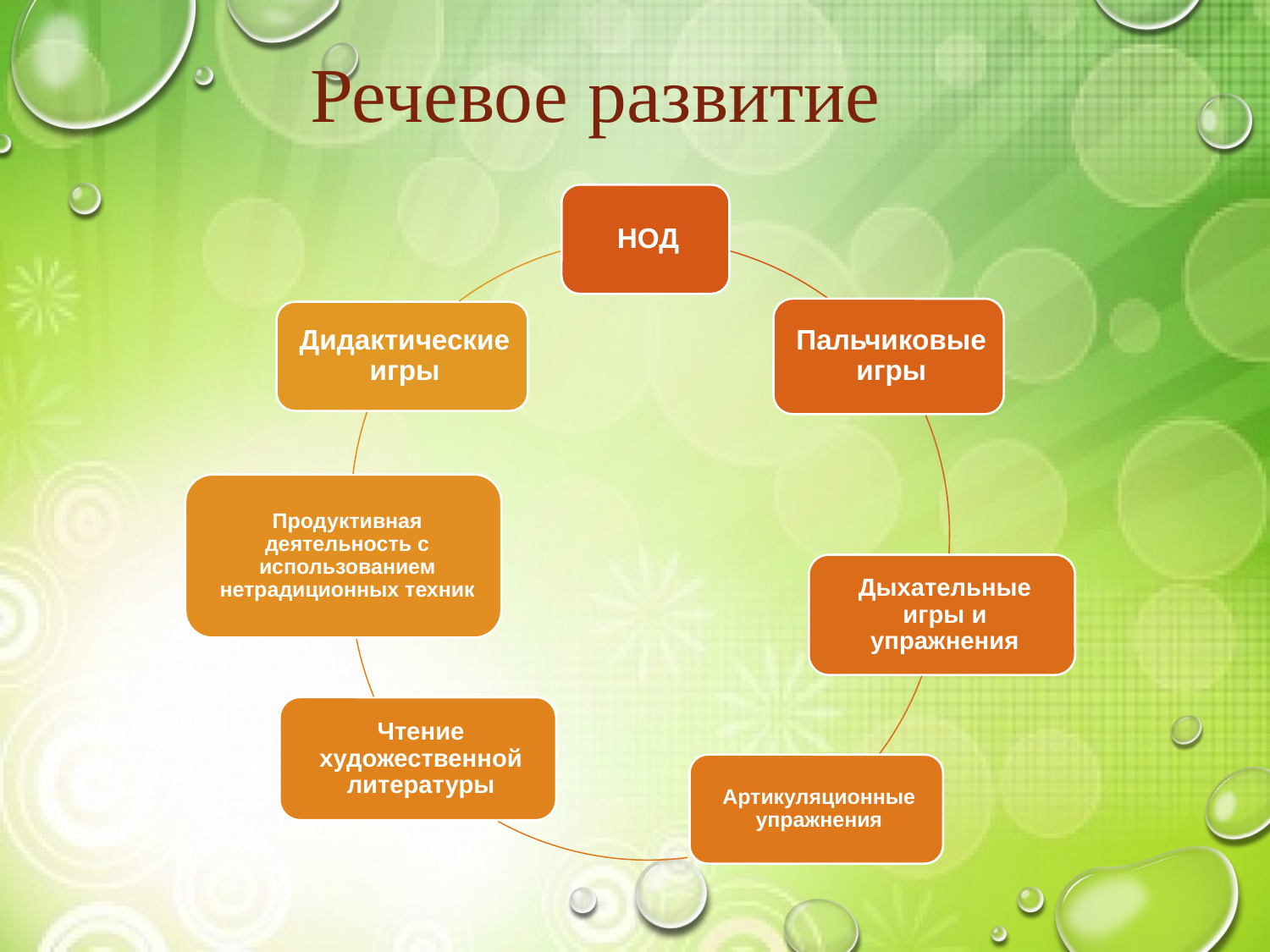

Речевое развитие
НОД
Пальчиковые игры
Дыхательные игры и упражнения
Артикуляционные упражнения
Чтение художественной литературы
Продуктивная деятельность с использованием нетрадиционных техник
Дидактические игры